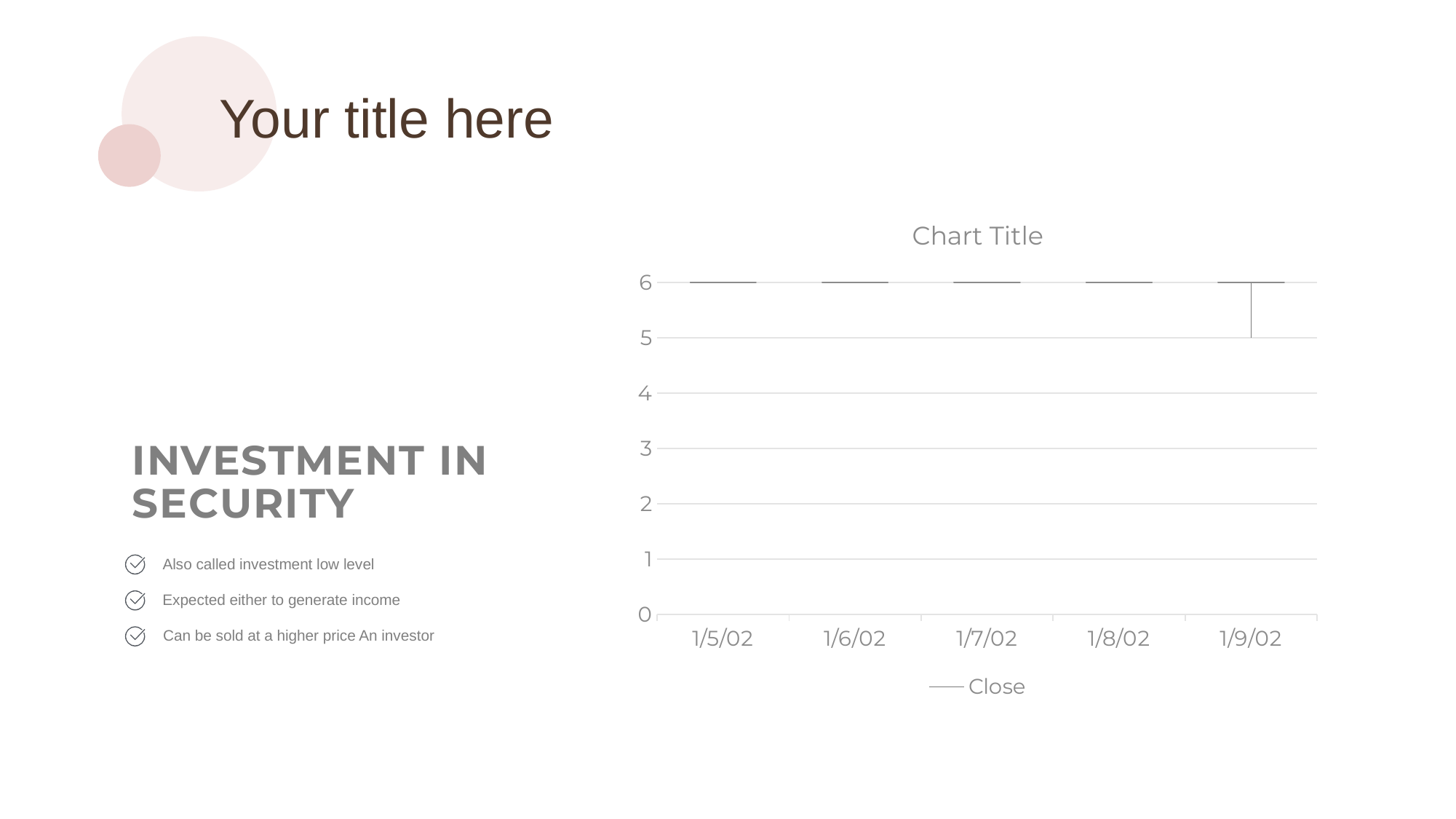

Your title here

[unsupported chart]

INVESTMENT IN
SECURITY
Also called investment low level

Expected either to generate income

Can be sold at a higher price An investor